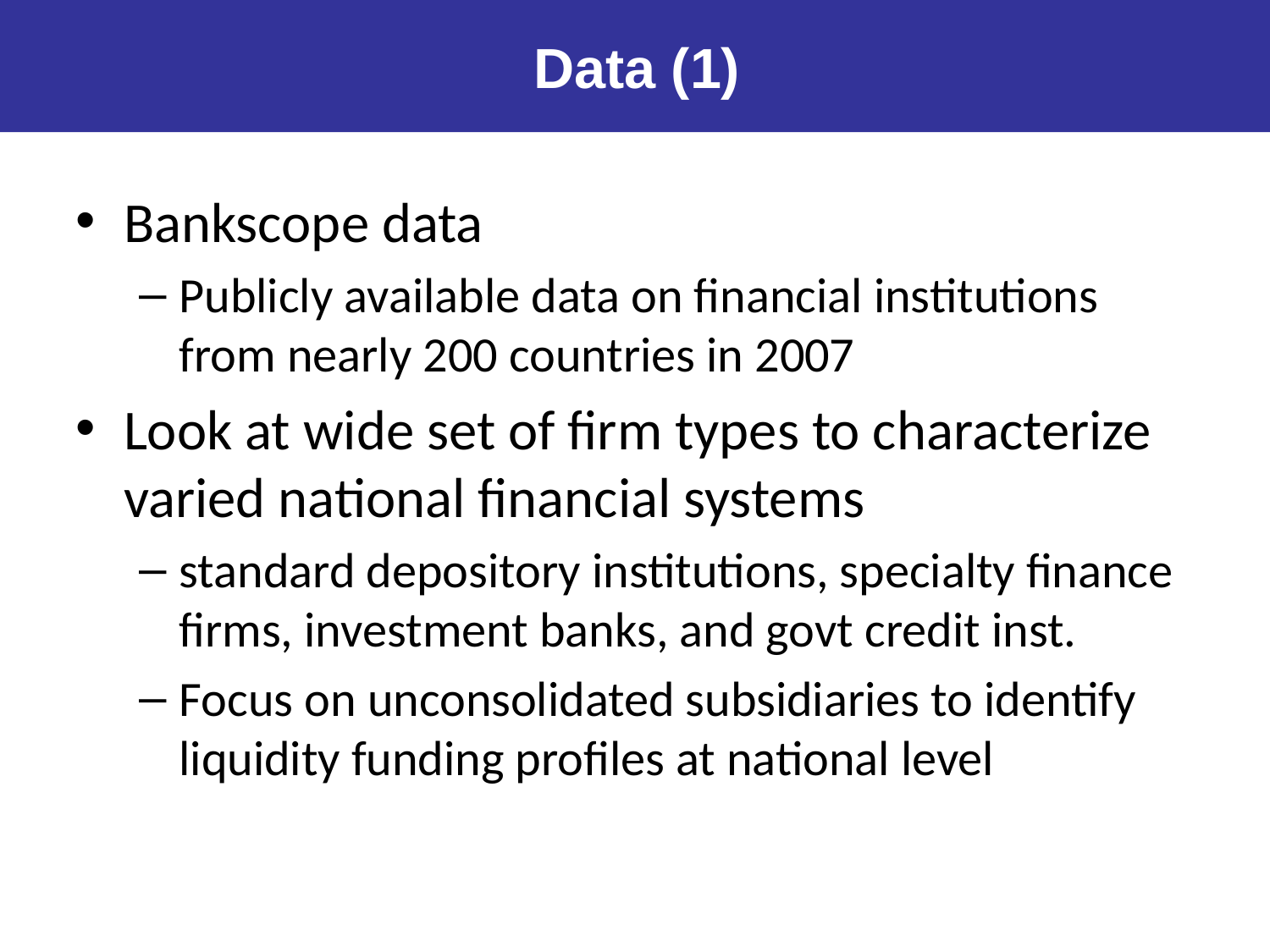

Data (1)
Bankscope data
Publicly available data on financial institutions from nearly 200 countries in 2007
Look at wide set of firm types to characterize varied national financial systems
standard depository institutions, specialty finance firms, investment banks, and govt credit inst.
Focus on unconsolidated subsidiaries to identify liquidity funding profiles at national level